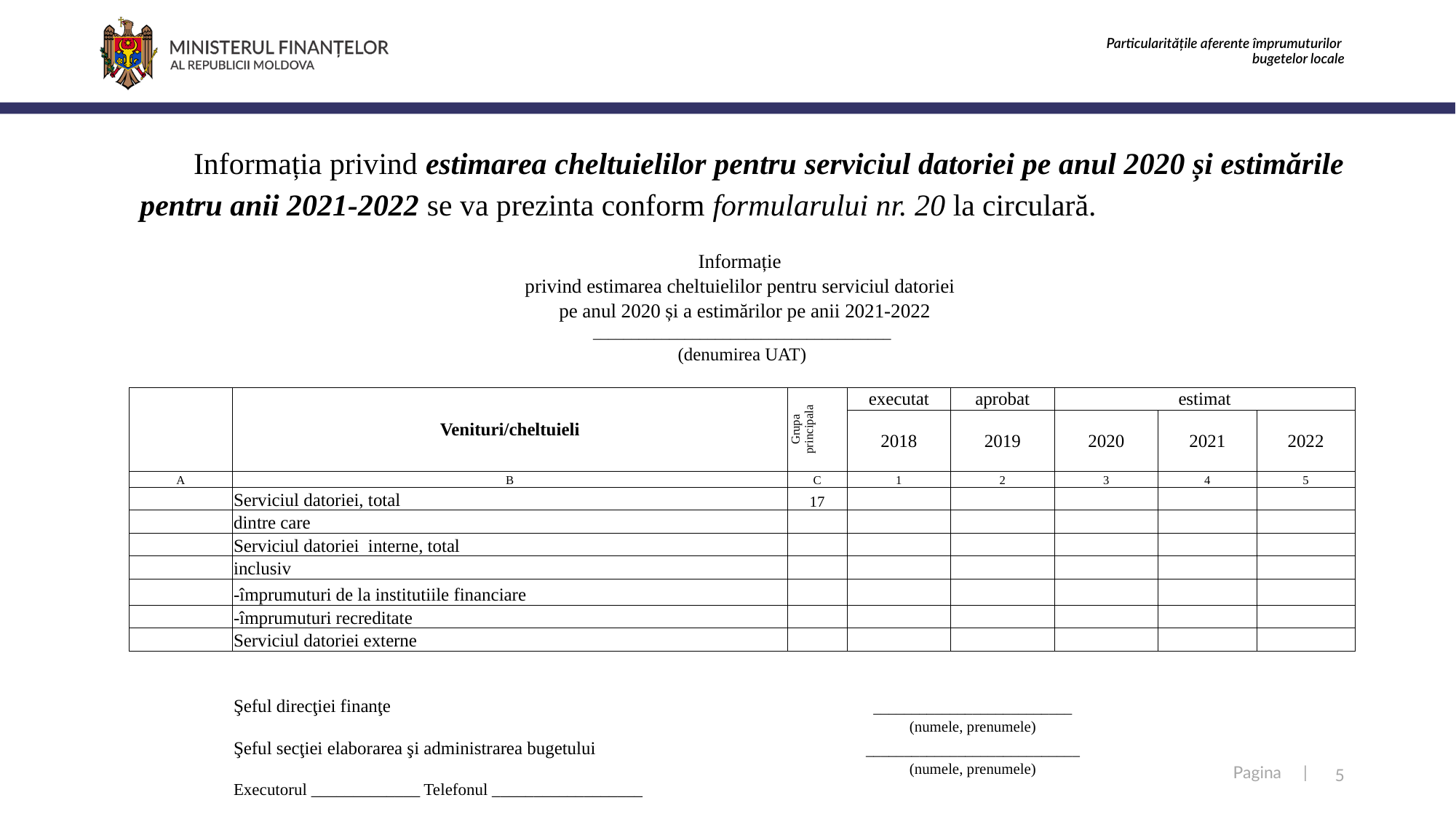

Particularitățile aferente împrumuturilor
bugetelor locale
Informația privind estimarea cheltuielilor pentru serviciul datoriei pe anul 2020 și estimările pentru anii 2021-2022 se va prezinta conform formularului nr. 20 la circulară.
| Informație |  |  |  |  |  |  |  |
| --- | --- | --- | --- | --- | --- | --- | --- |
| privind estimarea cheltuielilor pentru serviciul datoriei |  |  |  |  |  |  |  |
| pe anul 2020 și a estimărilor pe anii 2021-2022 |  |  |  |  |  |  |  |
| \_\_\_\_\_\_\_\_\_\_\_\_\_\_\_\_\_\_\_\_\_\_\_\_\_\_\_\_\_\_\_\_\_\_\_\_\_\_\_ |  |  |  |  |  |  |  |
| (denumirea UAT) |  |  |  |  |  |  |  |
|  |  |  |  |  |  |  |  |
|  | Venituri/cheltuieli | Grupa principala | executat | aprobat | estimat |  |  |
|  |  |  | 2018 | 2019 | 2020 | 2021 | 2022 |
| A | B | C | 1 | 2 | 3 | 4 | 5 |
|  | Serviciul datoriei, total | 17 |  |  |  |  |  |
|  | dintre care |  |  |  |  |  |  |
|  | Serviciul datoriei interne, total |  |  |  |  |  |  |
|  | inclusiv |  |  |  |  |  |  |
|  | -împrumuturi de la institutiile financiare |  |  |  |  |  |  |
|  | -împrumuturi recreditate |  |  |  |  |  |  |
|  | Serviciul datoriei externe |  |  |  |  |  |  |
|  |  |  |  |  |  |  |  |
|  |  |  |  |  |  |  |  |
|  | Şeful direcţiei finanţe | \_\_\_\_\_\_\_\_\_\_\_\_\_\_\_\_\_\_\_\_\_\_\_\_\_\_ |  |  |  |  |  |
|  |  | (numele, prenumele) |  |  |  |  |  |
|  | Şeful secţiei elaborarea şi administrarea bugetului | \_\_\_\_\_\_\_\_\_\_\_\_\_\_\_\_\_\_\_\_\_\_\_\_\_\_\_\_ |  |  |  |  |  |
|  |  | (numele, prenumele) |  |  |  |  |  |
|  | Executorul \_\_\_\_\_\_\_\_\_\_\_\_\_ Telefonul \_\_\_\_\_\_\_\_\_\_\_\_\_\_\_\_\_\_ |  |  |  |  |  |  |
|  |  |  |  |  |  |  |  |
|  | Relaţii la telefonul: |  |  |  |  |  |  |
|  |  |  |  |  |  |  |  |

5